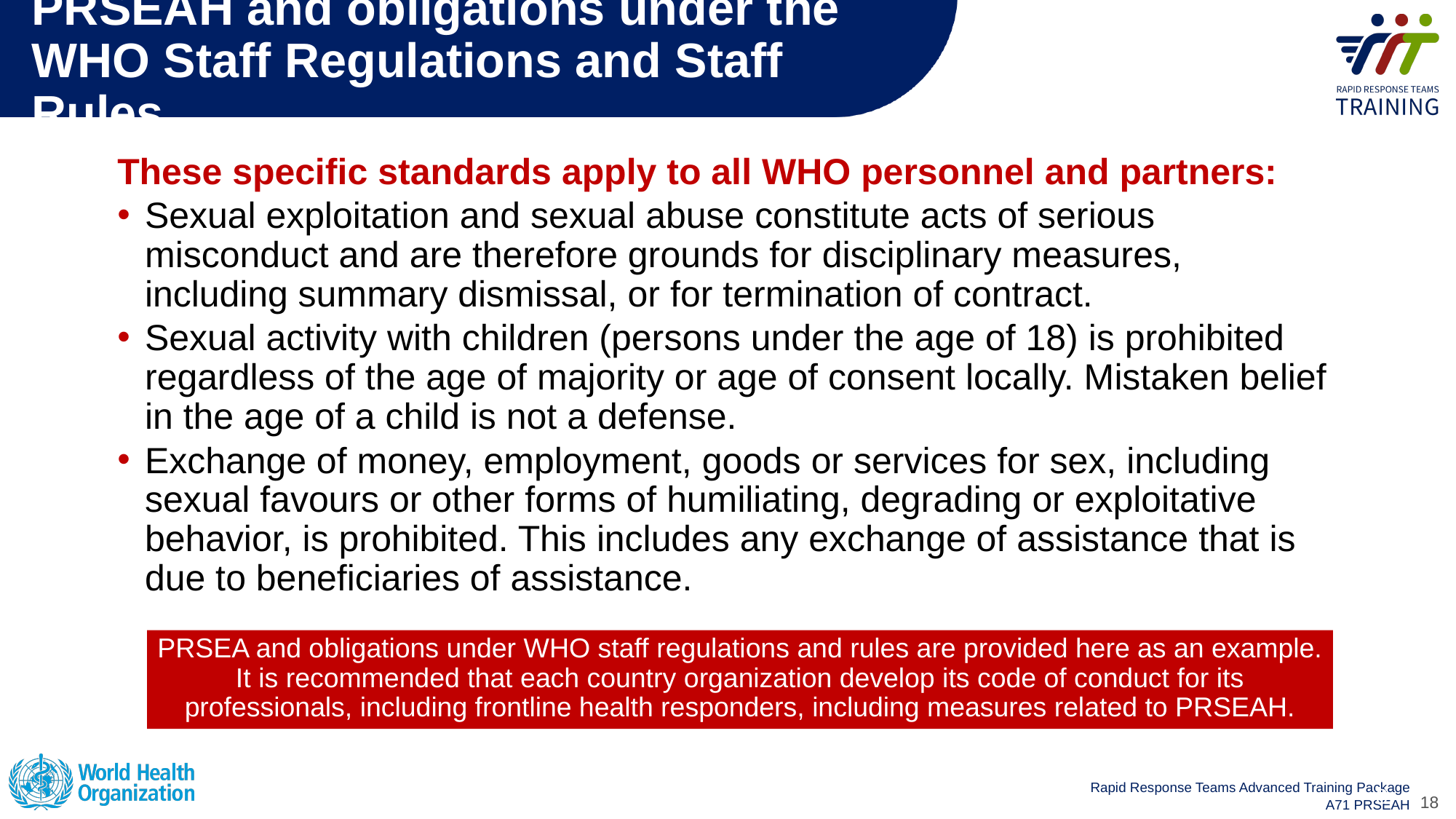

PRSEAH and obligations under the WHO Staff Regulations and Staff Rules
These specific standards apply to all WHO personnel and partners:
Sexual exploitation and sexual abuse constitute acts of serious misconduct and are therefore grounds for disciplinary measures, including summary dismissal, or for termination of contract.
Sexual activity with children (persons under the age of 18) is prohibited regardless of the age of majority or age of consent locally. Mistaken belief in the age of a child is not a defense.
Exchange of money, employment, goods or services for sex, including sexual favours or other forms of humiliating, degrading or exploitative behavior, is prohibited. This includes any exchange of assistance that is due to beneficiaries of assistance.

PRSEA and obligations under WHO staff regulations and rules are provided here as an example. It is recommended that each country organization develop its code of conduct for its professionals, including frontline health responders, including measures related to PRSEAH.
18